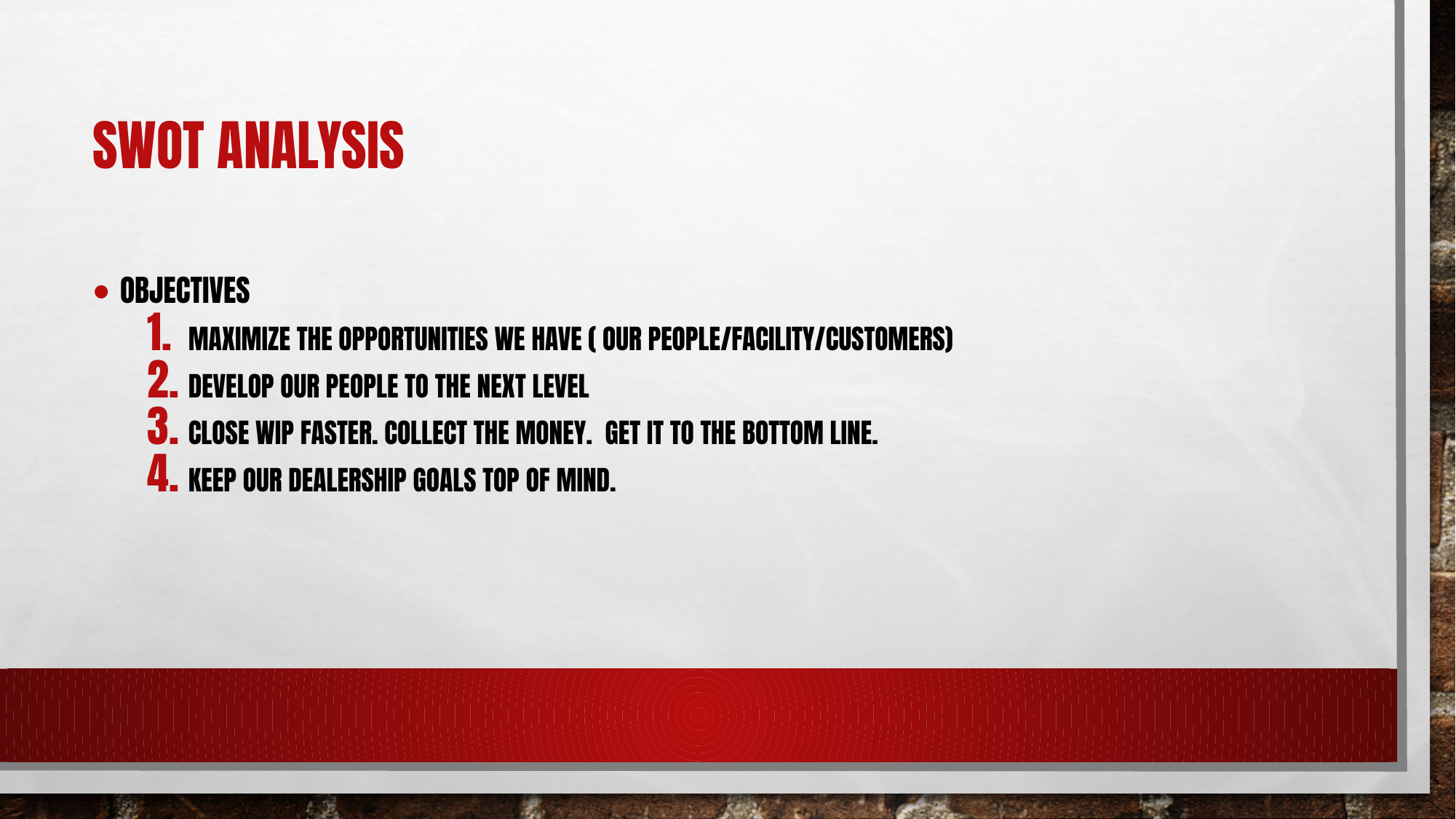

# SWOT Analysis
Objectives
Maximize the opportunities we have ( our people/facility/customers)
Develop our people to the next level
Close wip faster. Collect the money.  Get it to the bottom line.
Keep our dealership goals top of mind.